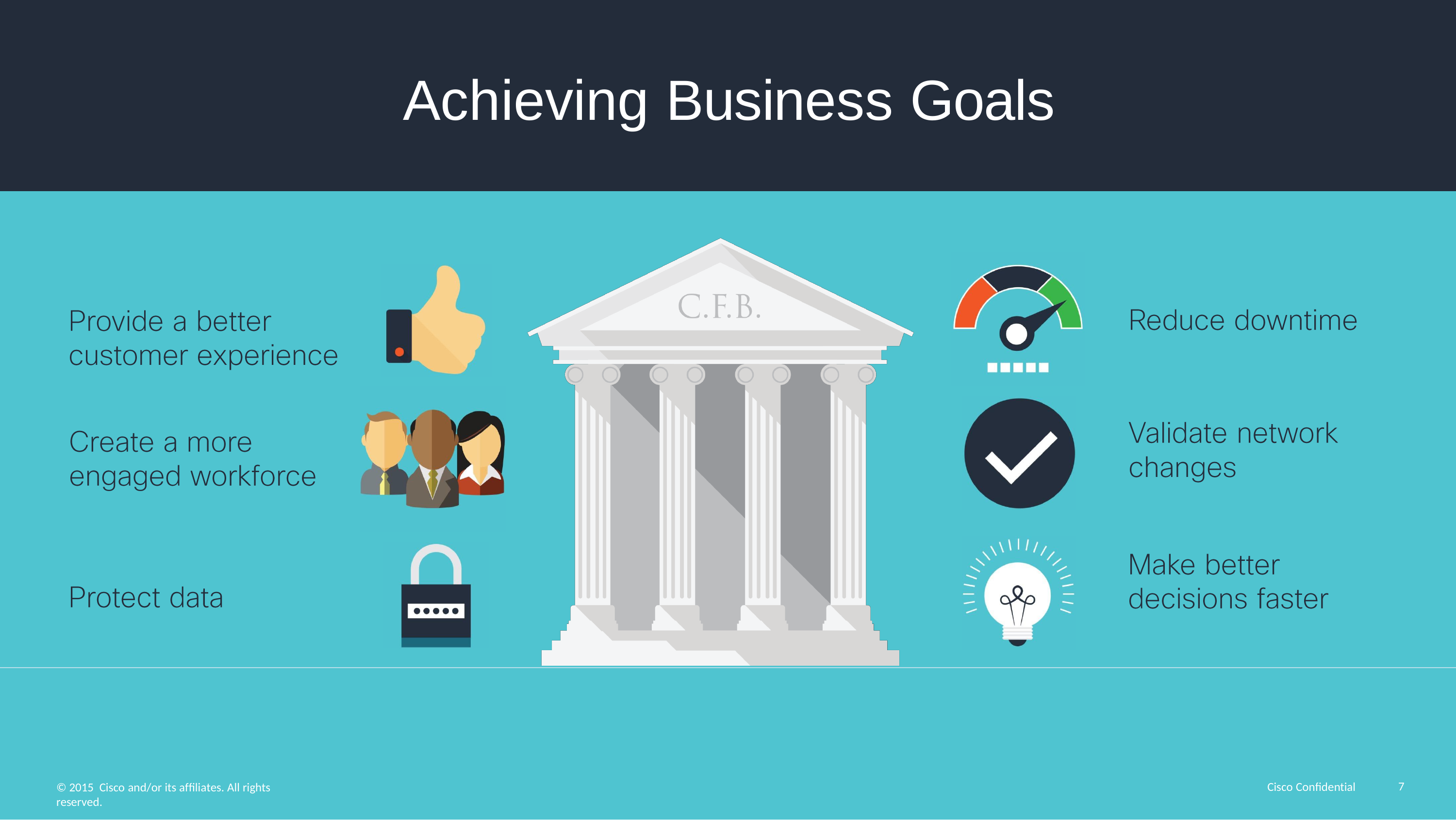

# Achieving Business Goals

7
Cisco Confidential
© 2015  Cisco and/or its affiliates. All rights reserved.